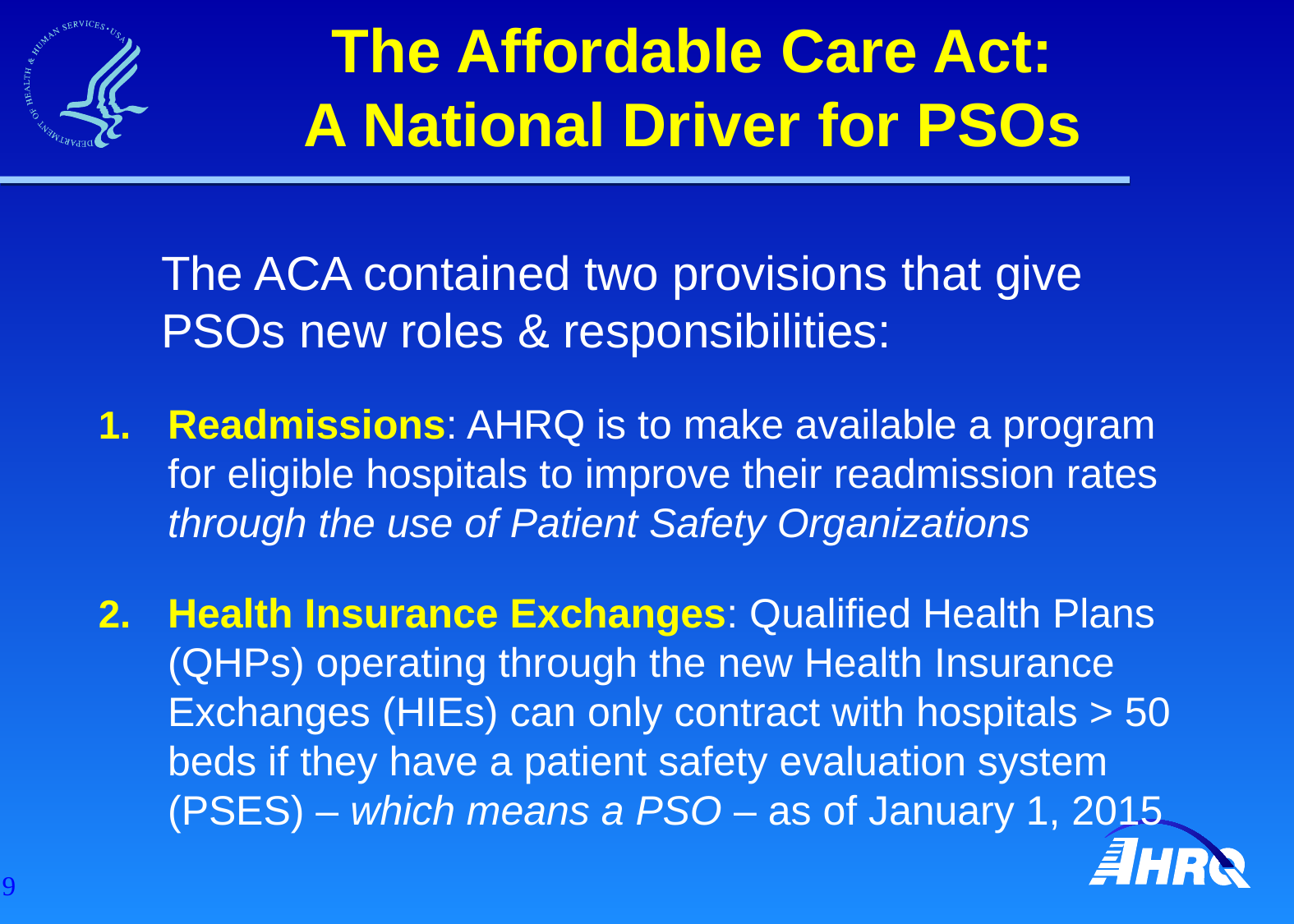

# The Affordable Care Act: A National Driver for PSOs
	The ACA contained two provisions that give PSOs new roles & responsibilities:
Readmissions: AHRQ is to make available a program for eligible hospitals to improve their readmission rates through the use of Patient Safety Organizations
Health Insurance Exchanges: Qualified Health Plans (QHPs) operating through the new Health Insurance Exchanges (HIEs) can only contract with hospitals > 50 beds if they have a patient safety evaluation system (PSES) – which means a PSO – as of January 1, 2015